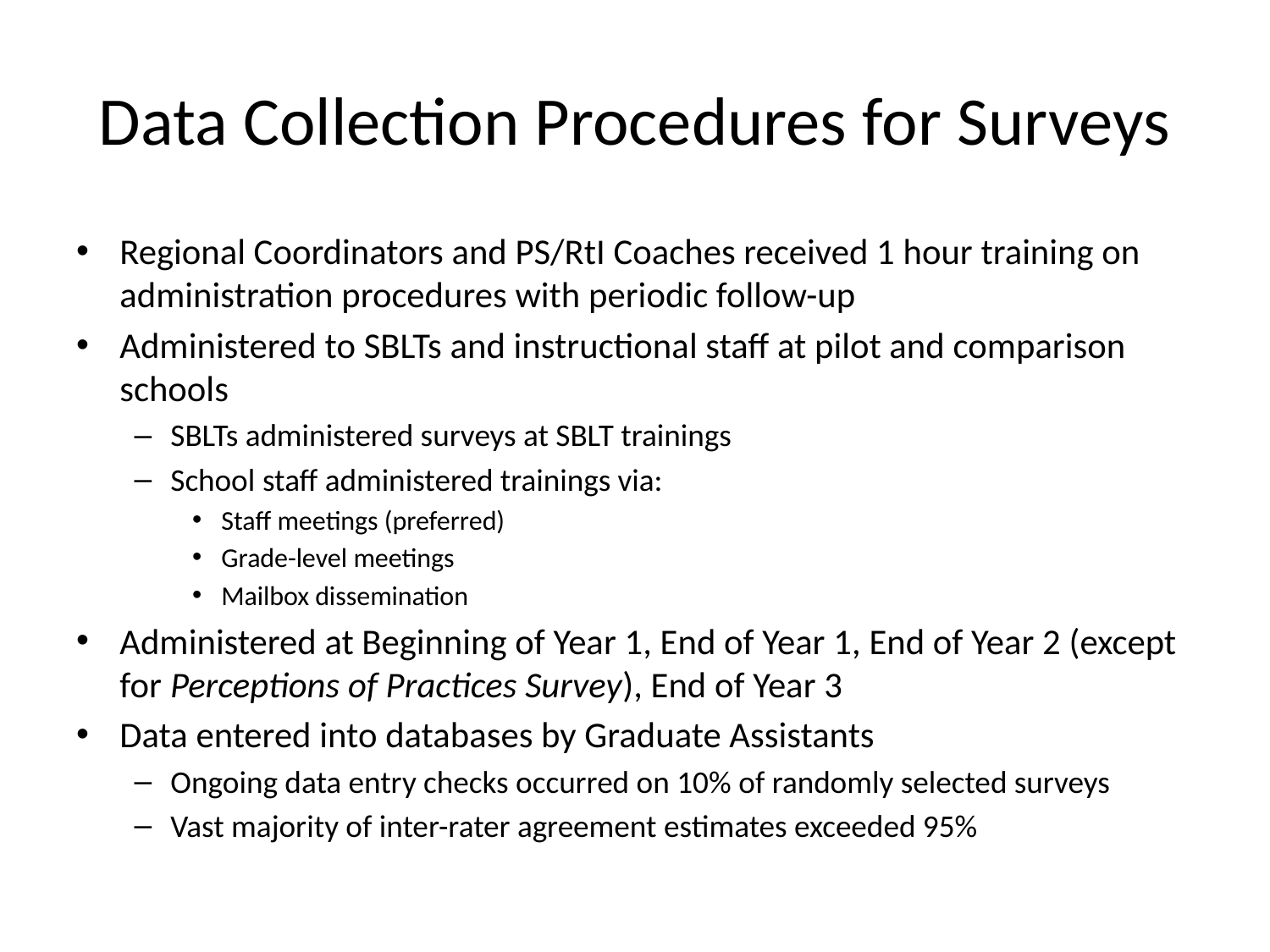

# Data Collection Procedures for Surveys
Regional Coordinators and PS/RtI Coaches received 1 hour training on administration procedures with periodic follow-up
Administered to SBLTs and instructional staff at pilot and comparison schools
SBLTs administered surveys at SBLT trainings
School staff administered trainings via:
Staff meetings (preferred)
Grade-level meetings
Mailbox dissemination
Administered at Beginning of Year 1, End of Year 1, End of Year 2 (except for Perceptions of Practices Survey), End of Year 3
Data entered into databases by Graduate Assistants
Ongoing data entry checks occurred on 10% of randomly selected surveys
Vast majority of inter-rater agreement estimates exceeded 95%